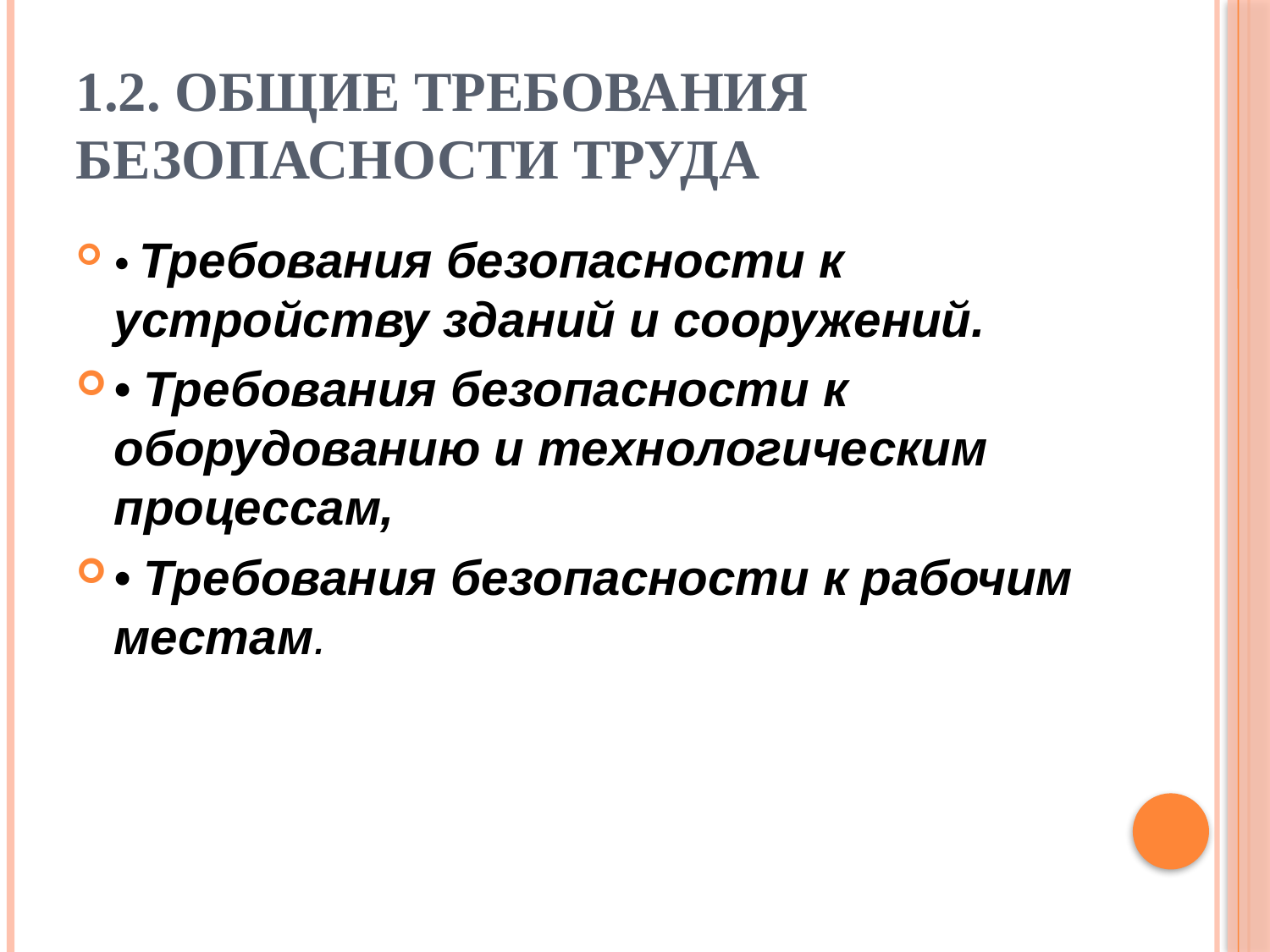

# 1.2. Общие требования безопасности труда
• Требования безопасности к устройству зданий и сооружений.
• Требования безопасности к оборудованию и технологическим процессам,
• Требования безопасности к рабочим местам.